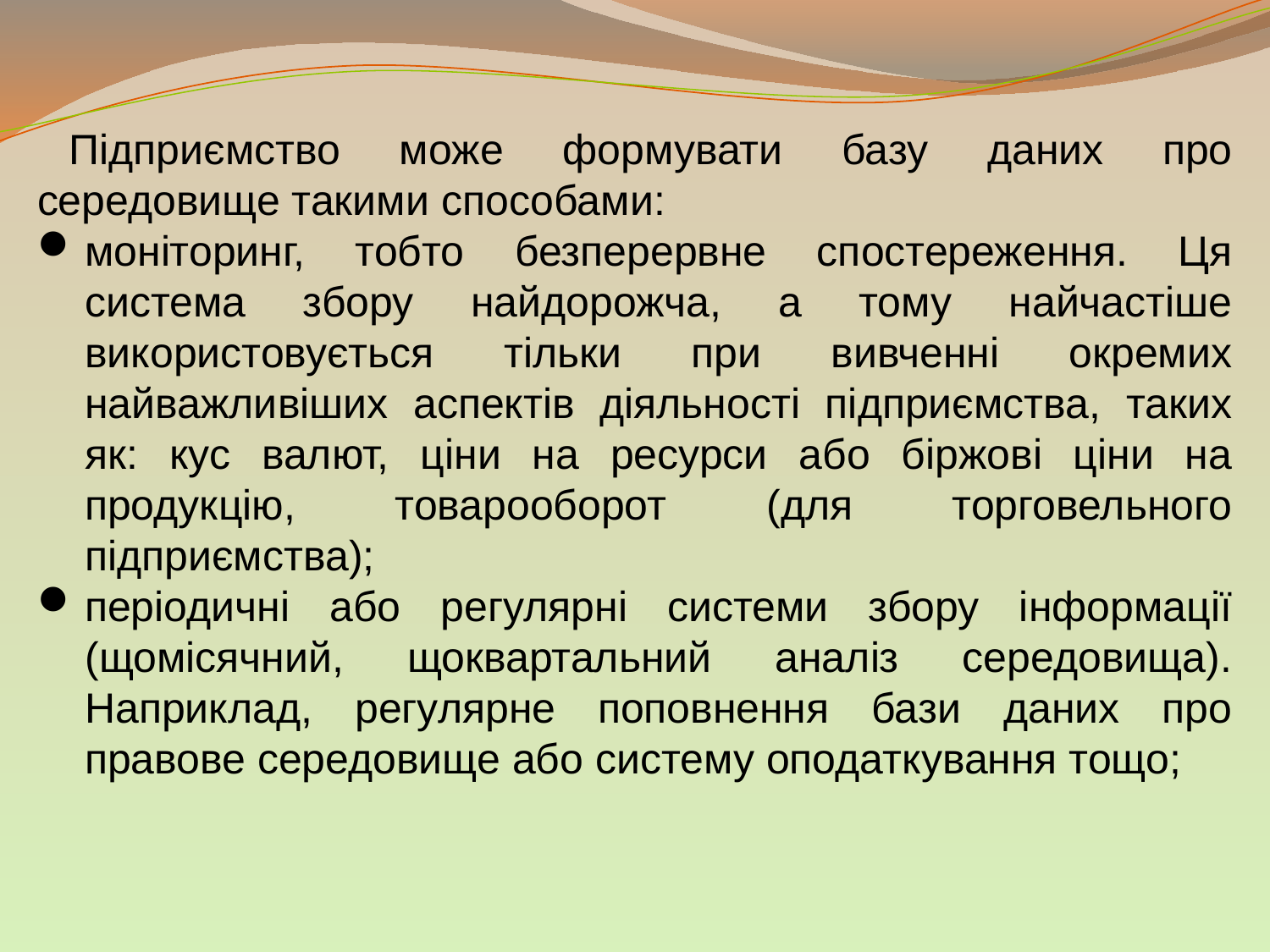

Підприємство може формувати базу даних про середовище такими способами:
моніторинг, тобто безперервне спостереження. Ця система збору найдорожча, а тому найчастіше використовується тільки при вивченні окремих найважливіших аспектів діяльності підприємства, таких як: кус валют, ціни на ресурси або біржові ціни на продукцію, товарооборот (для торговельного підприємства);
періодичні або регулярні системи збору інформації (щомісячний, щоквартальний аналіз середовища). Наприклад, регулярне поповнення бази даних про правове середовище або систему оподаткування тощо;